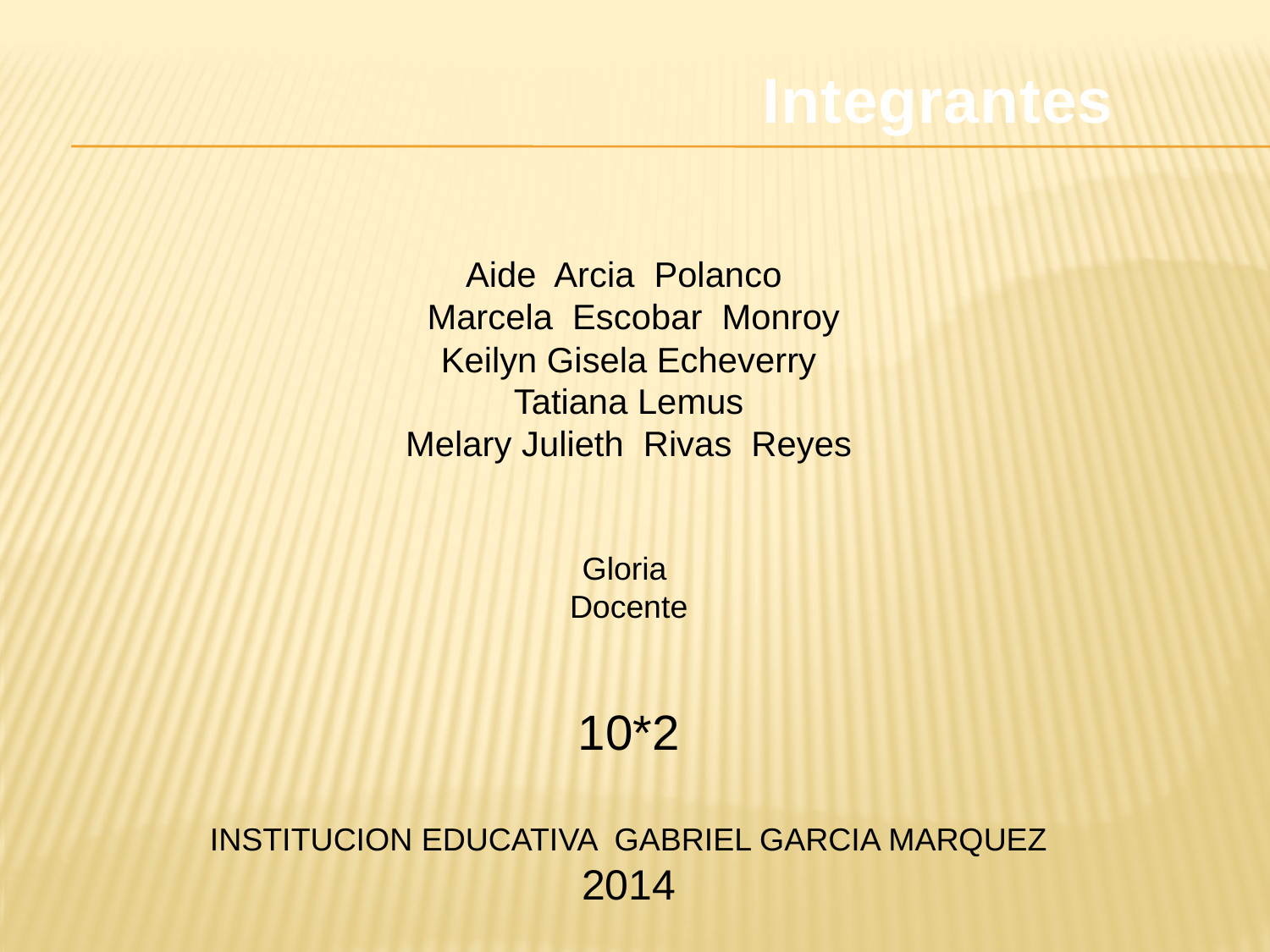

Integrantes
Aide  Arcia  Polanco
 Marcela  Escobar  Monroy
Keilyn Gisela Echeverry
Tatiana Lemus
Melary Julieth  Rivas  Reyes

Gloria
Docente

10*2

INSTITUCION EDUCATIVA  GABRIEL GARCIA MARQUEZ
2014